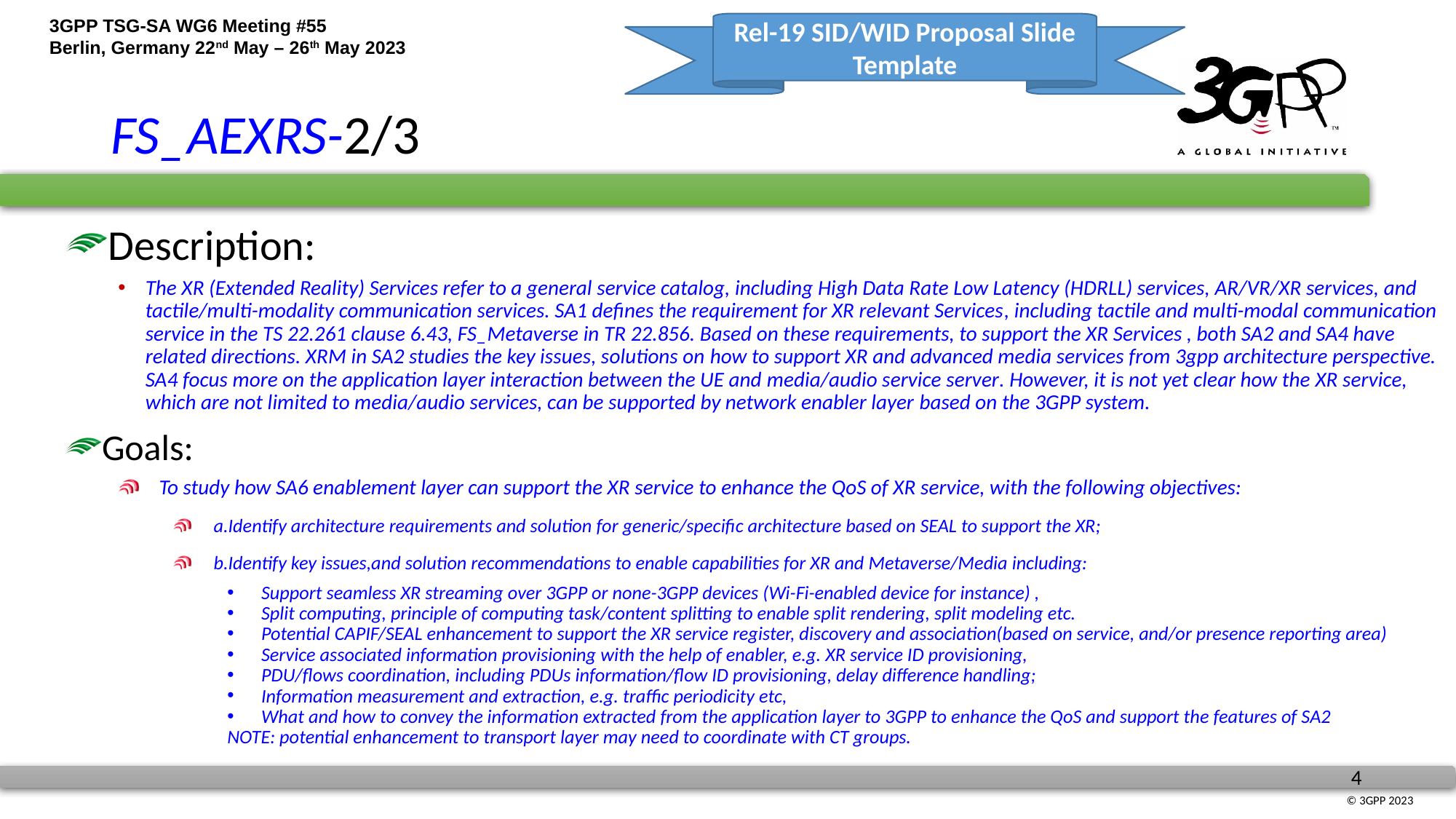

Rel-19 SID/WID Proposal Slide Template
# FS_AEXRS-2/3
Description:
The XR (Extended Reality) Services refer to a general service catalog, including High Data Rate Low Latency (HDRLL) services, AR/VR/XR services, and tactile/multi-modality communication services. SA1 defines the requirement for XR relevant Services, including tactile and multi-modal communication service in the TS 22.261 clause 6.43, FS_Metaverse in TR 22.856. Based on these requirements, to support the XR Services , both SA2 and SA4 have related directions. XRM in SA2 studies the key issues, solutions on how to support XR and advanced media services from 3gpp architecture perspective. SA4 focus more on the application layer interaction between the UE and media/audio service server. However, it is not yet clear how the XR service, which are not limited to media/audio services, can be supported by network enabler layer based on the 3GPP system.
Goals:
To study how SA6 enablement layer can support the XR service to enhance the QoS of XR service, with the following objectives:
a.Identify architecture requirements and solution for generic/specific architecture based on SEAL to support the XR;
b.Identify key issues,and solution recommendations to enable capabilities for XR and Metaverse/Media including:
Support seamless XR streaming over 3GPP or none-3GPP devices (Wi-Fi-enabled device for instance) ,
Split computing, principle of computing task/content splitting to enable split rendering, split modeling etc.
Potential CAPIF/SEAL enhancement to support the XR service register, discovery and association(based on service, and/or presence reporting area)
Service associated information provisioning with the help of enabler, e.g. XR service ID provisioning,
PDU/flows coordination, including PDUs information/flow ID provisioning, delay difference handling;
Information measurement and extraction, e.g. traffic periodicity etc,
What and how to convey the information extracted from the application layer to 3GPP to enhance the QoS and support the features of SA2
NOTE: potential enhancement to transport layer may need to coordinate with CT groups.